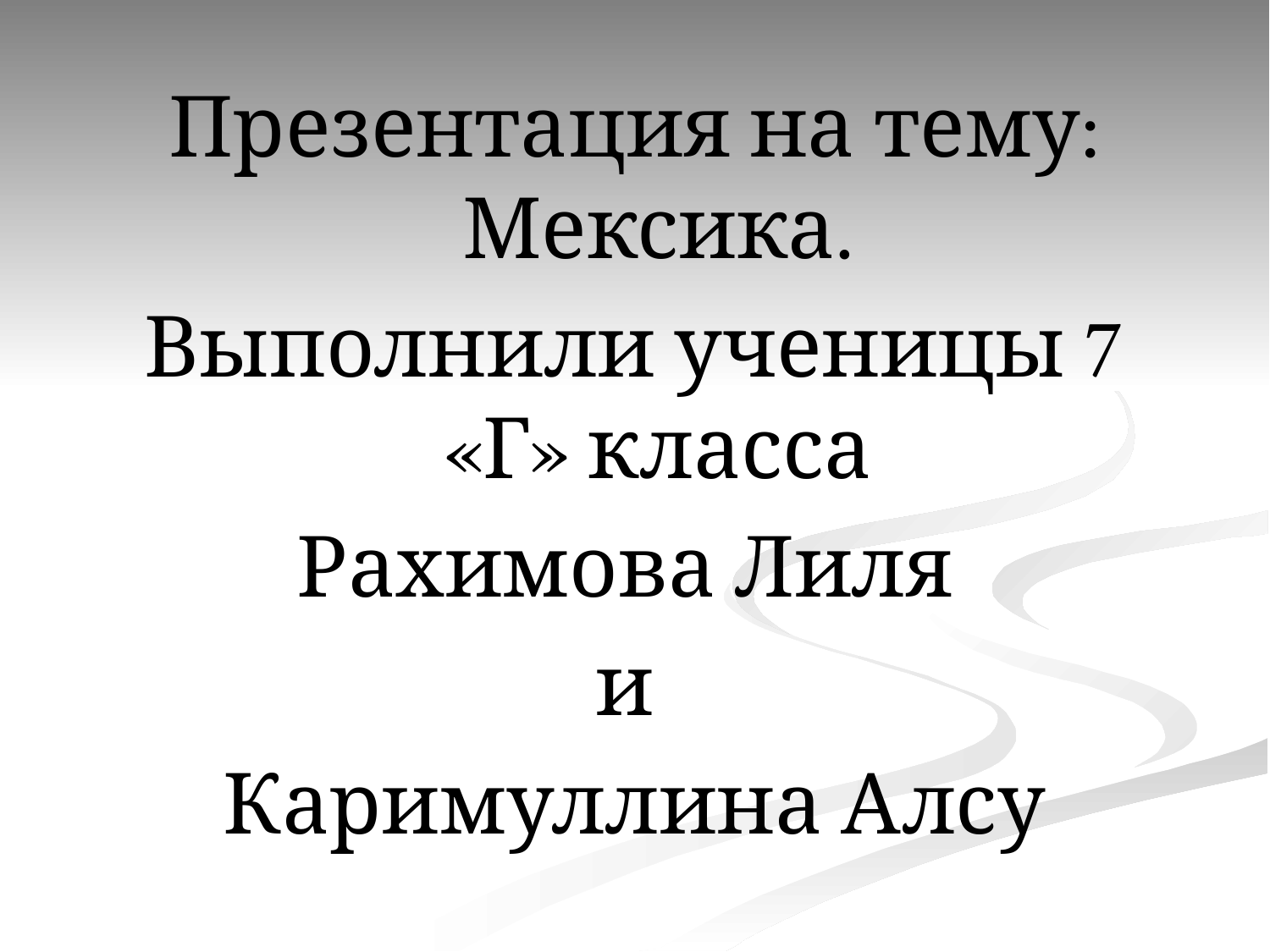

Презентация на тему: Мексика.
Выполнили ученицы 7 «Г» класса
Рахимова Лиля
и
Каримуллина Алсу